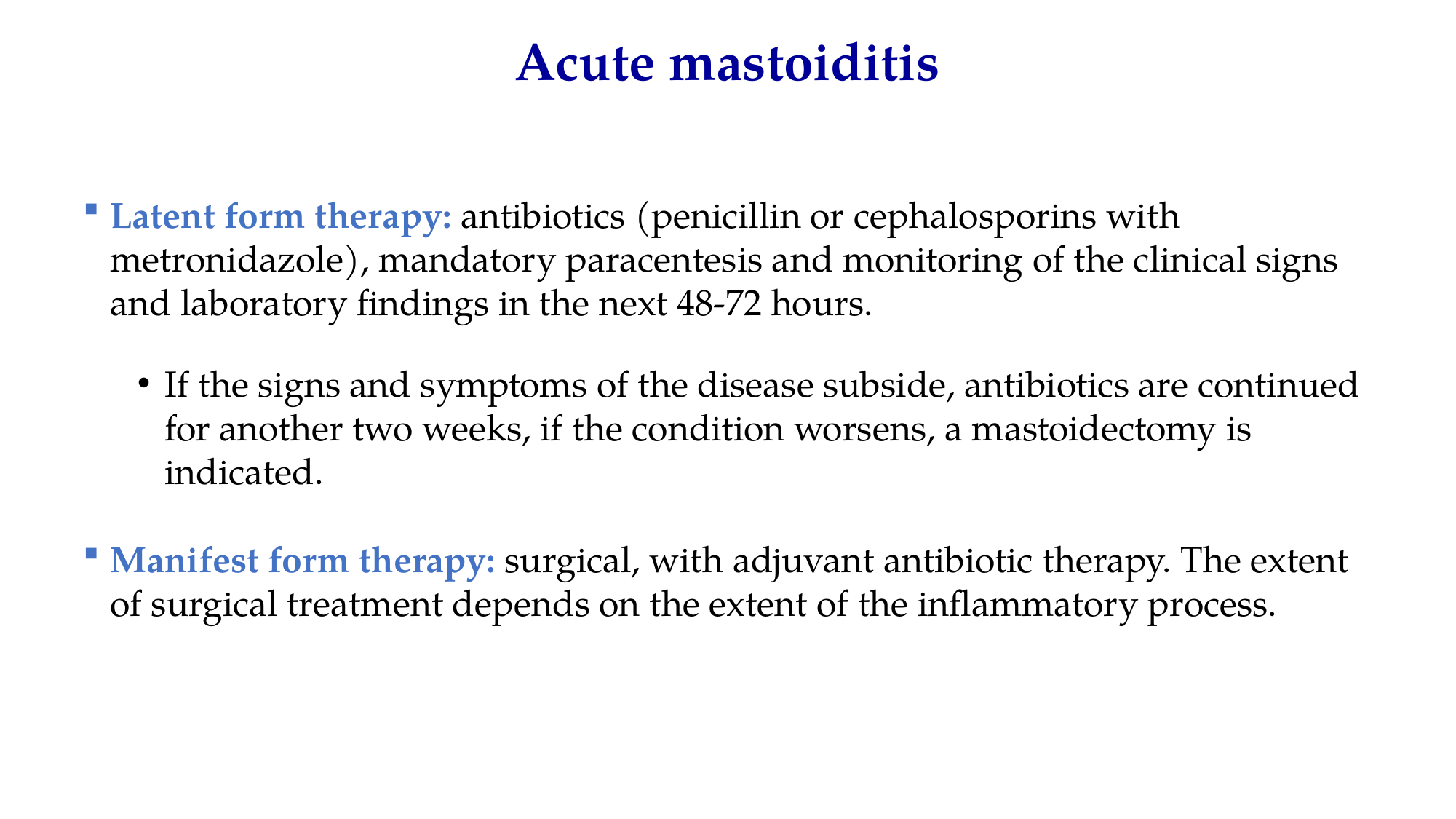

Acute mastoiditis
Latent form therapy: antibiotics (penicillin or cephalosporins with metronidazole), mandatory paracentesis and monitoring of the clinical signs and laboratory findings in the next 48-72 hours.

If the signs and symptoms of the disease subside, antibiotics are continued for another two weeks, if the condition worsens, a mastoidectomy is indicated.

Manifest form therapy: surgical, with adjuvant antibiotic therapy. The extent of surgical treatment depends on the extent of the inflammatory process.